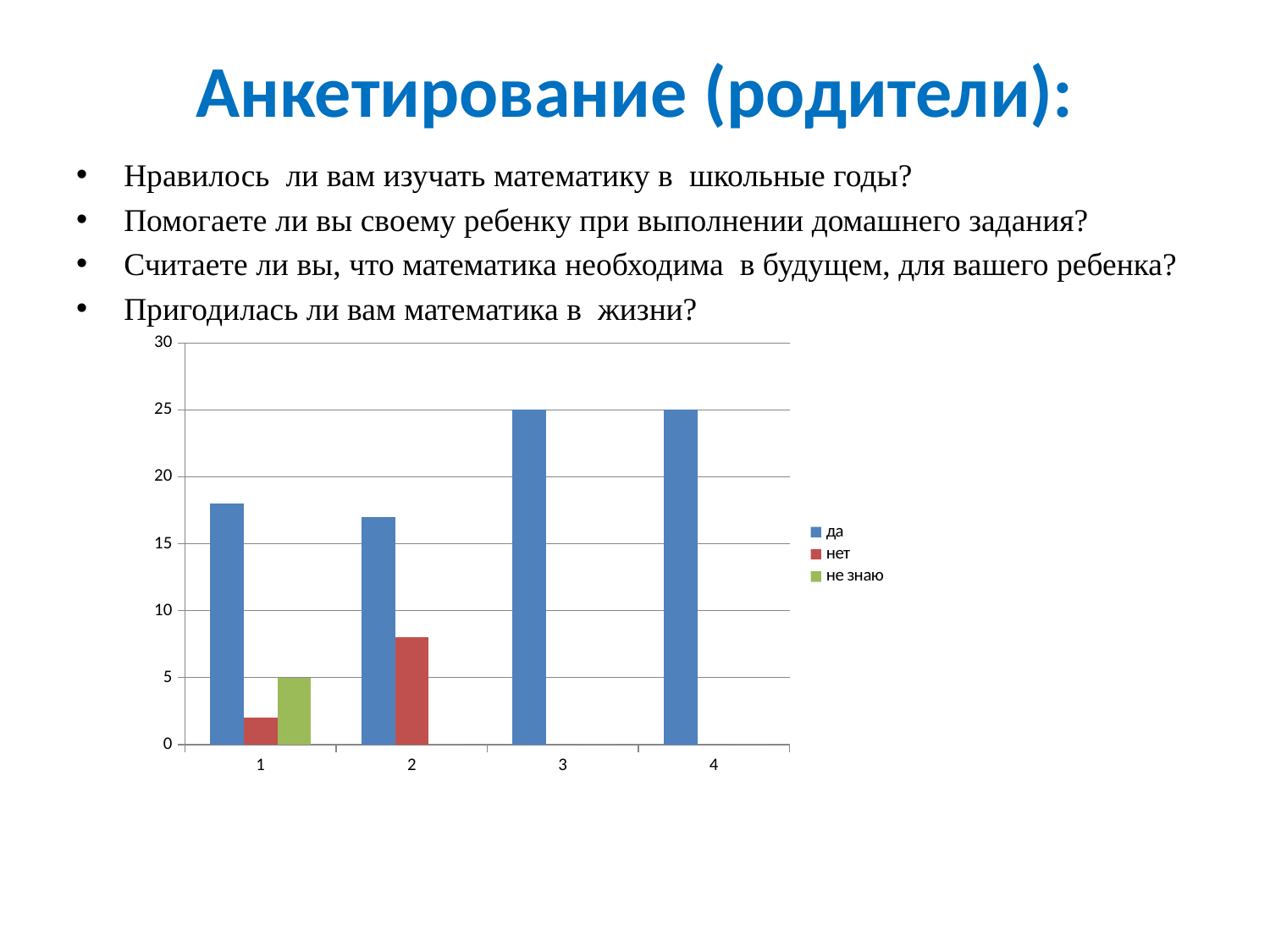

# Анкетирование (родители):
Нравилось  ли вам изучать математику в  школьные годы?
Помогаете ли вы своему ребенку при выполнении домашнего задания?
Считаете ли вы, что математика необходима  в будущем, для вашего ребенка?
Пригодилась ли вам математика в  жизни?

### Chart

| Category | да | нет | не знаю |
|---|---|---|---|
| 1 | 18.0 | 2.0 | 5.0 |
| 2 | 17.0 | 8.0 | 0.0 |
| 3 | 25.0 | 0.0 | 0.0 |
| 4 | 25.0 | 0.0 | 0.0 |